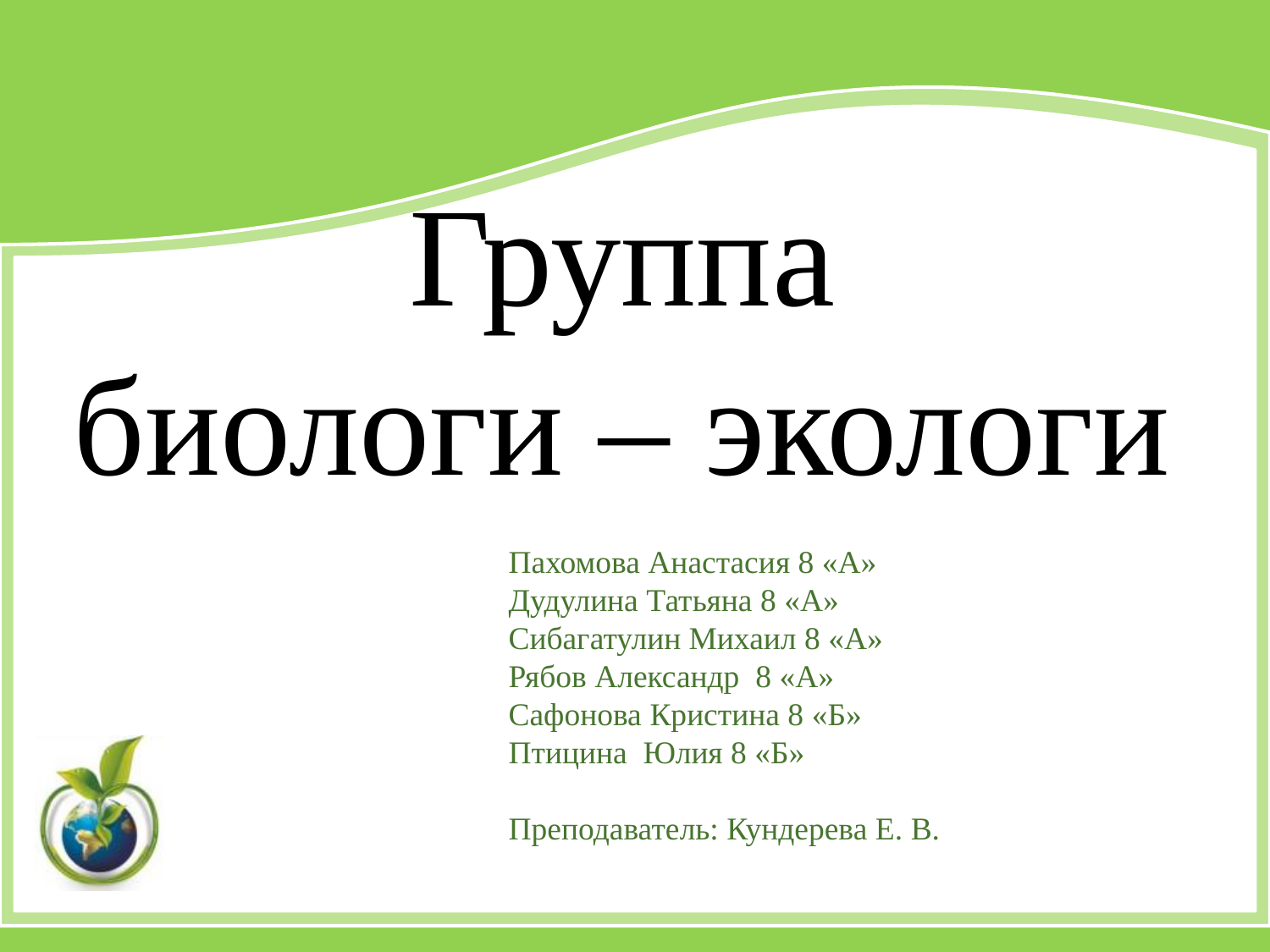

Группа
биологи – экологи
Пахомова Анастасия 8 «А»
Дудулина Татьяна 8 «А»
Сибагатулин Михаил 8 «А»
Рябов Александр  8 «А»
Сафонова Кристина 8 «Б»
Птицина  Юлия 8 «Б»

Преподаватель: Кундерева Е. В.